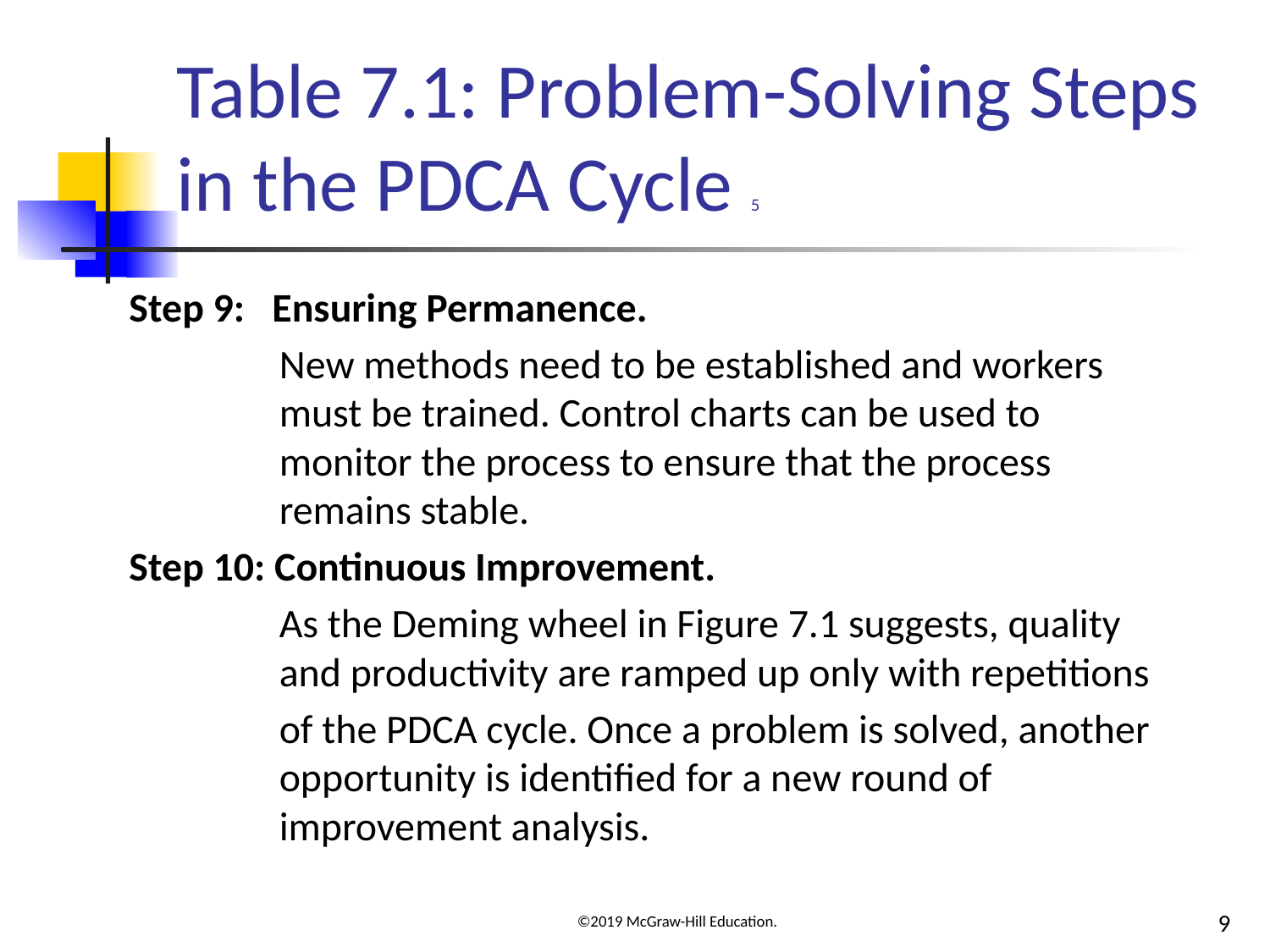

# Table 7.1: Problem-Solving Steps in the PDCA Cycle 5
Step 9:   Ensuring Permanence.
New methods need to be established and workers must be trained. Control charts can be used to monitor the process to ensure that the process remains stable.
Step 10: Continuous Improvement.
As the Deming wheel in Figure 7.1 suggests, quality and productivity are ramped up only with repetitions
of the PDCA cycle. Once a problem is solved, another opportunity is identified for a new round of improvement analysis.